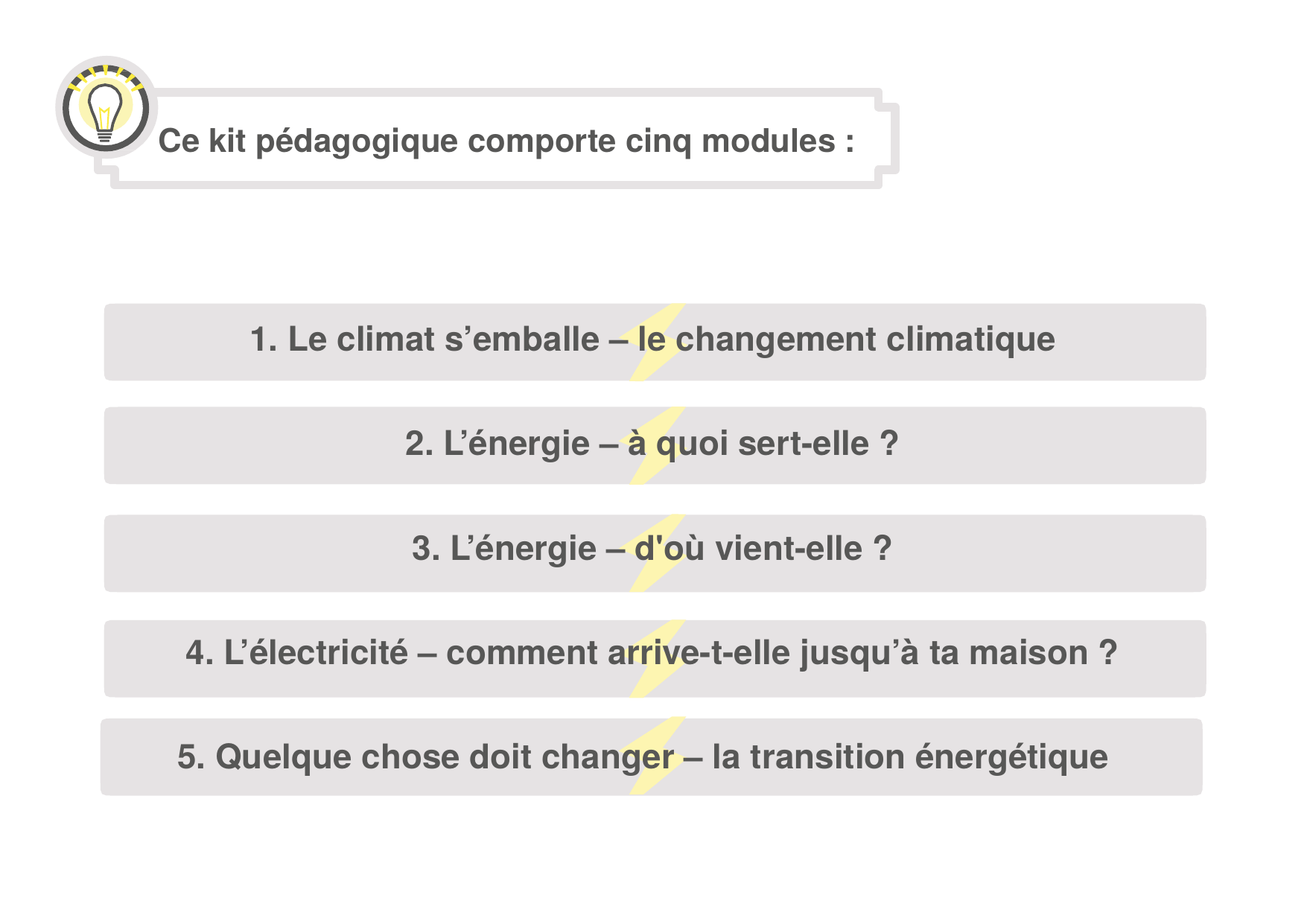

# Ce kit pédagogique comporte cinq modules :

1. Le climat s’emballe – le changement climatique
2. L’énergie – à quoi sert-elle ?
3. L’énergie – d'où vient-elle ?
4. L’électricité – comment arrive-t-elle jusqu’à ta maison ?
5. Quelque chose doit changer – la transition énergétique